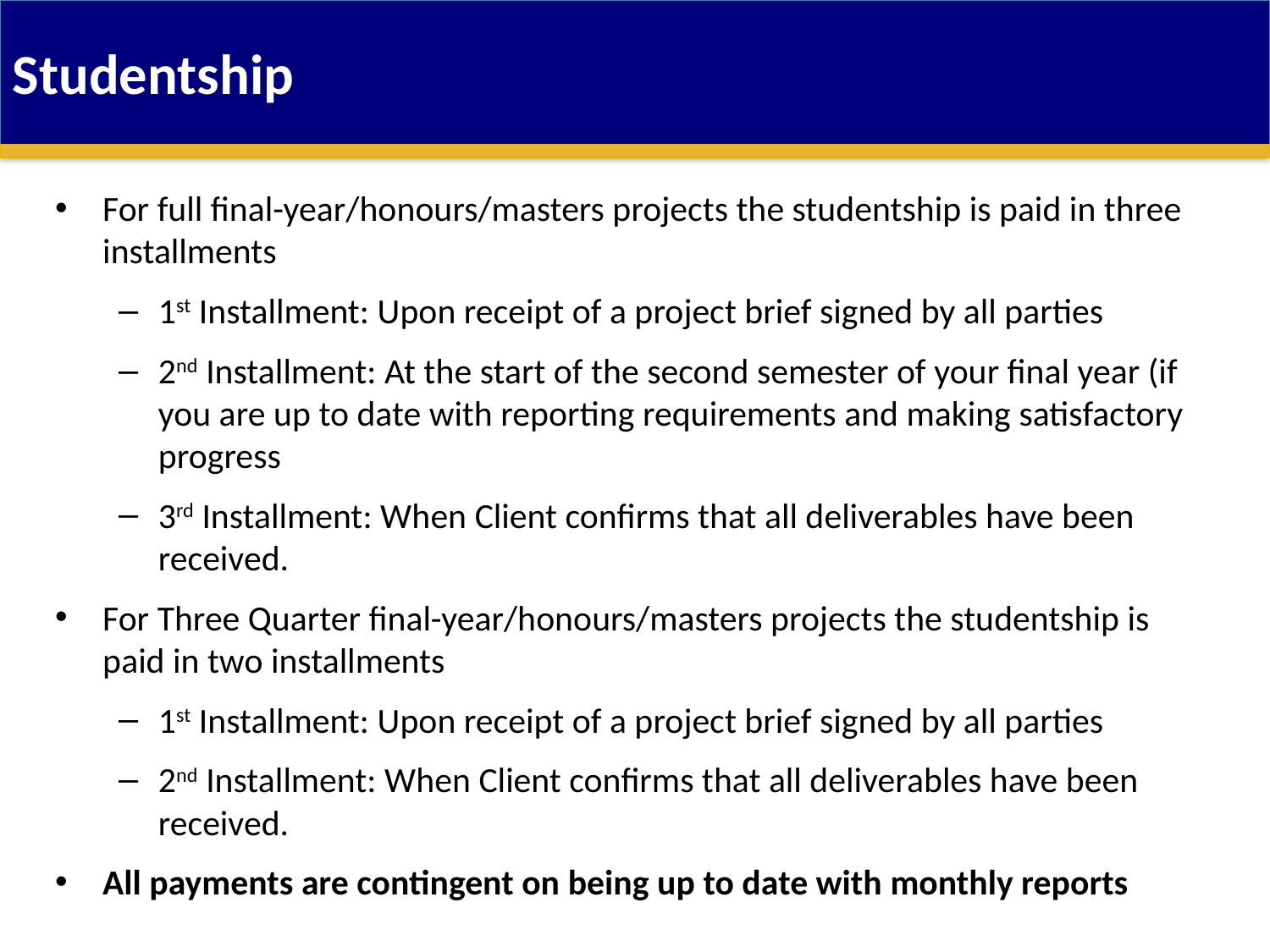

Studentship

For full final-year/honours/masters projects the studentship is paid in three installments
1st Installment: Upon receipt of a project brief signed by all parties
2nd Installment: At the start of the second semester of your final year (if you are up to date with reporting requirements and making satisfactory progress
3rd Installment: When Client confirms that all deliverables have been received.
For Three Quarter final-year/honours/masters projects the studentship is paid in two installments
1st Installment: Upon receipt of a project brief signed by all parties
2nd Installment: When Client confirms that all deliverables have been received.
All payments are contingent on being up to date with monthly reports